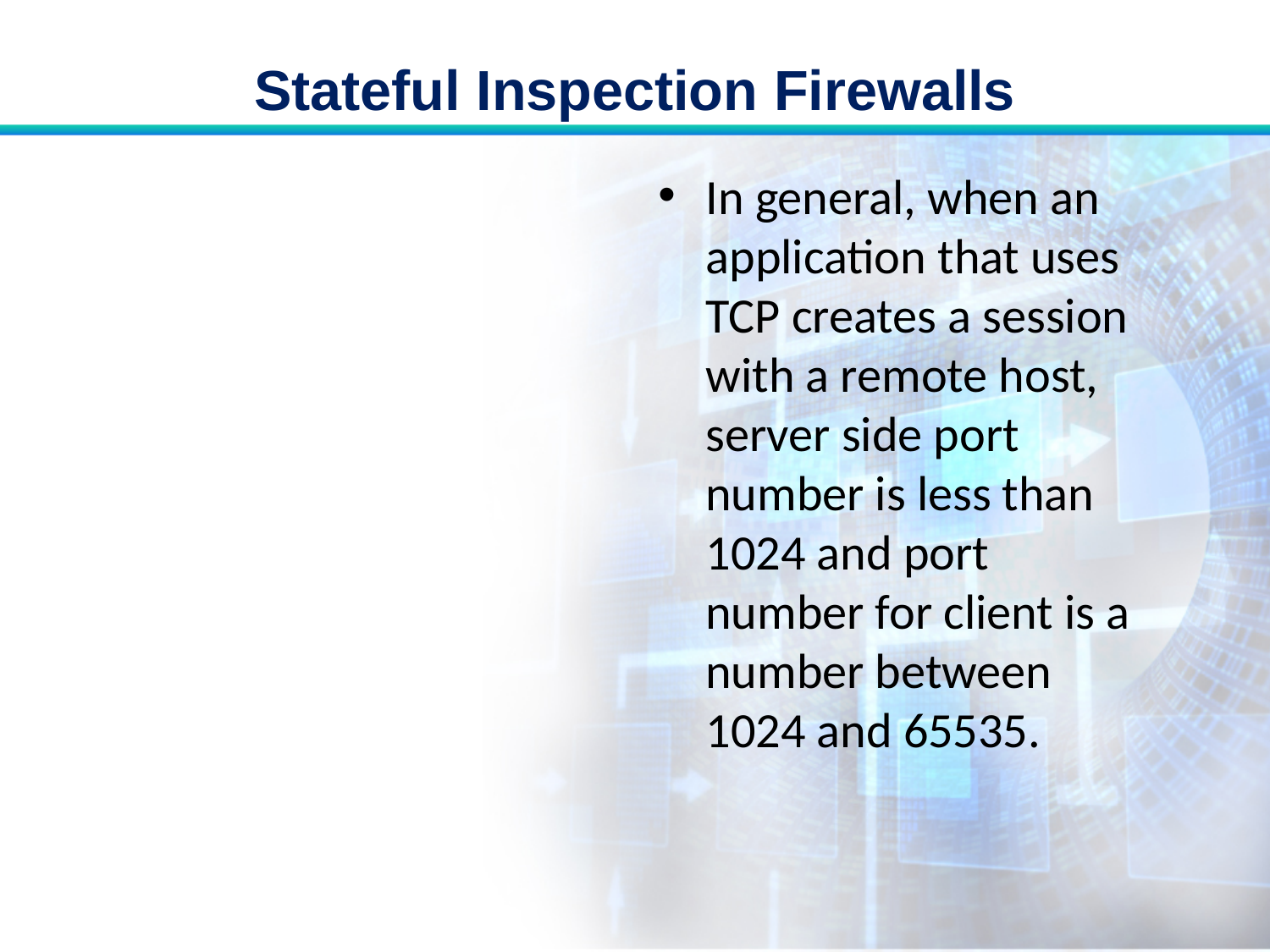

# Stateful Inspection Firewalls
In general, when an application that uses TCP creates a session with a remote host, server side port number is less than 1024 and port number for client is a number between 1024 and 65535.